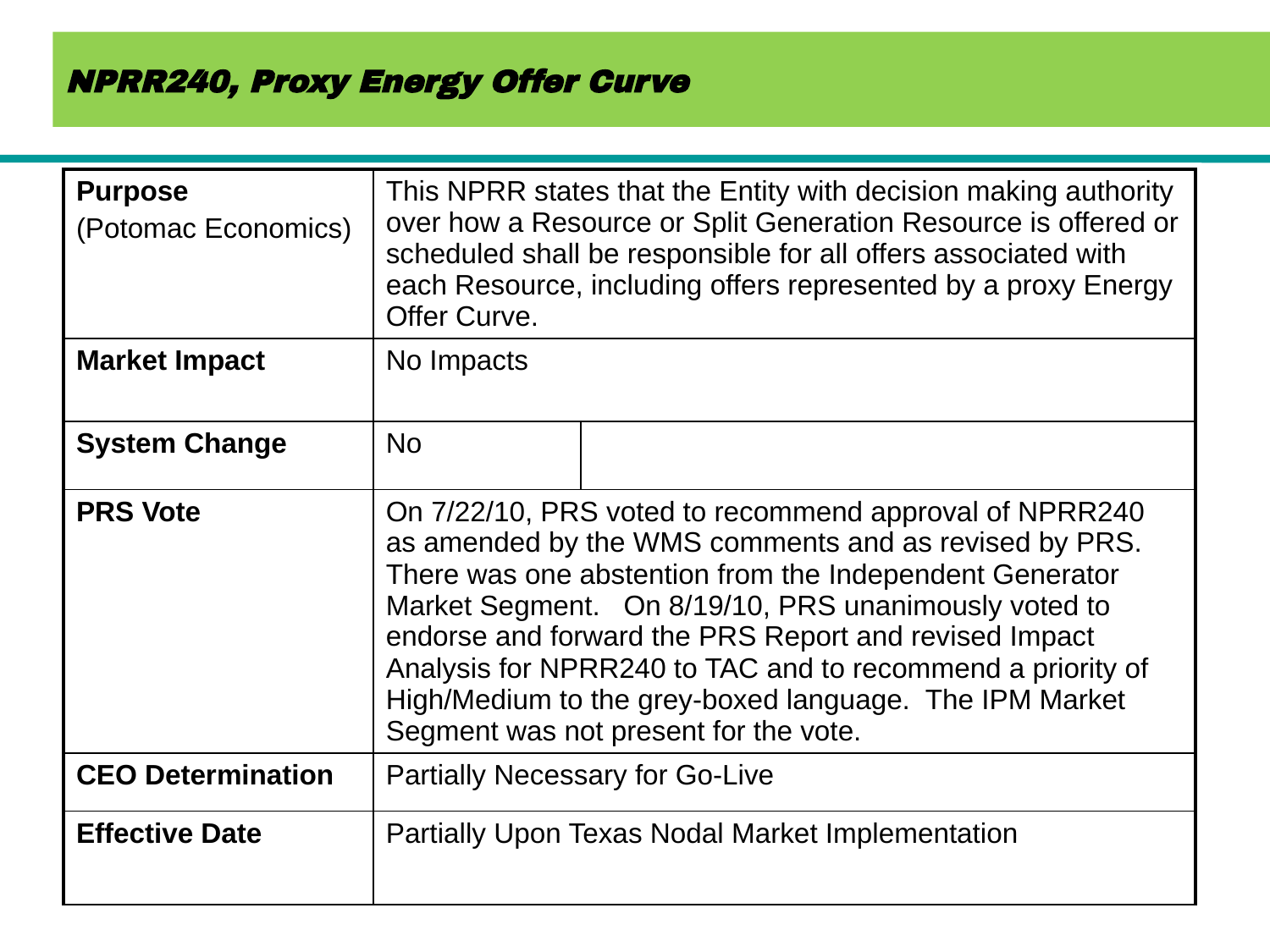

NPRR240, Proxy Energy Offer Curve
| Purpose (Potomac Economics) | This NPRR states that the Entity with decision making authority over how a Resource or Split Generation Resource is offered or scheduled shall be responsible for all offers associated with each Resource, including offers represented by a proxy Energy Offer Curve. |  |
| --- | --- | --- |
| Market Impact | No Impacts |  |
| System Change | No |  |
| PRS Vote | On 7/22/10, PRS voted to recommend approval of NPRR240 as amended by the WMS comments and as revised by PRS. There was one abstention from the Independent Generator Market Segment. On 8/19/10, PRS unanimously voted to endorse and forward the PRS Report and revised Impact Analysis for NPRR240 to TAC and to recommend a priority of High/Medium to the grey-boxed language. The IPM Market Segment was not present for the vote. |  |
| CEO Determination | Partially Necessary for Go-Live |  |
| Effective Date | Partially Upon Texas Nodal Market Implementation |  |